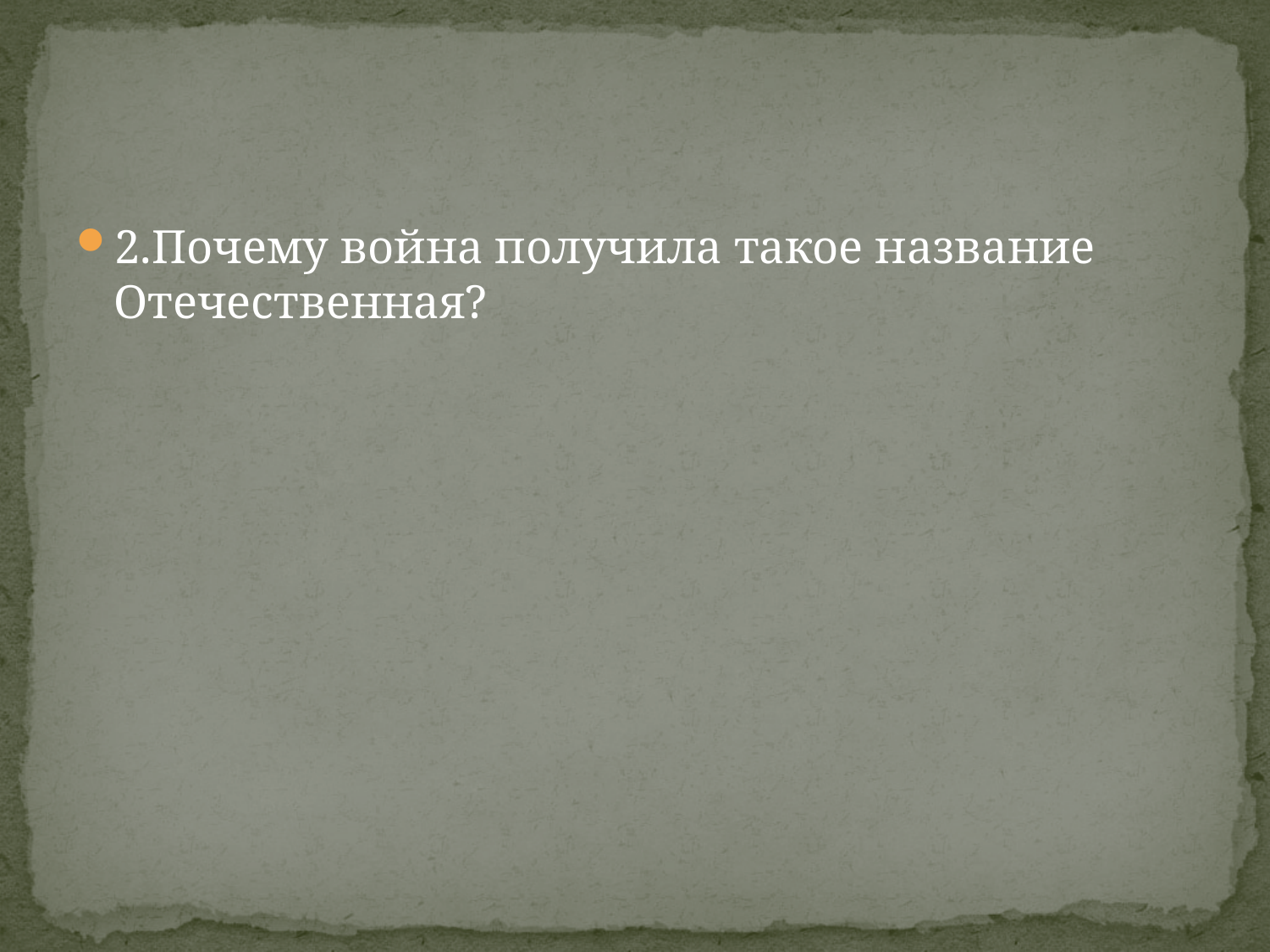

#
2.Почему война получила такое название Отечественная?